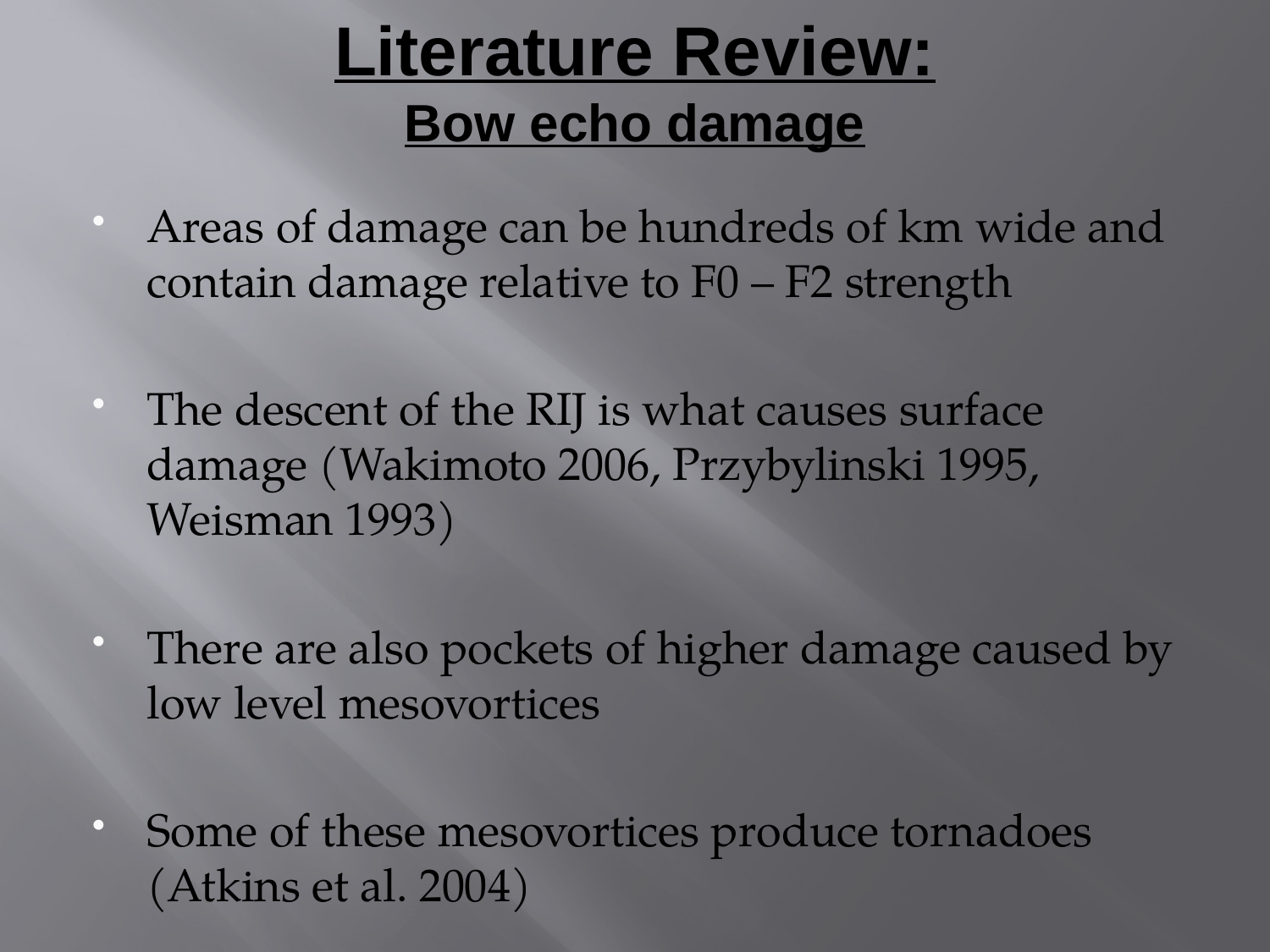

# Literature Review: Bow echo damage
Areas of damage can be hundreds of km wide and contain damage relative to F0 – F2 strength

The descent of the RIJ is what causes surface damage (Wakimoto 2006, Przybylinski 1995, Weisman 1993)

There are also pockets of higher damage caused by low level mesovortices

Some of these mesovortices produce tornadoes (Atkins et al. 2004)